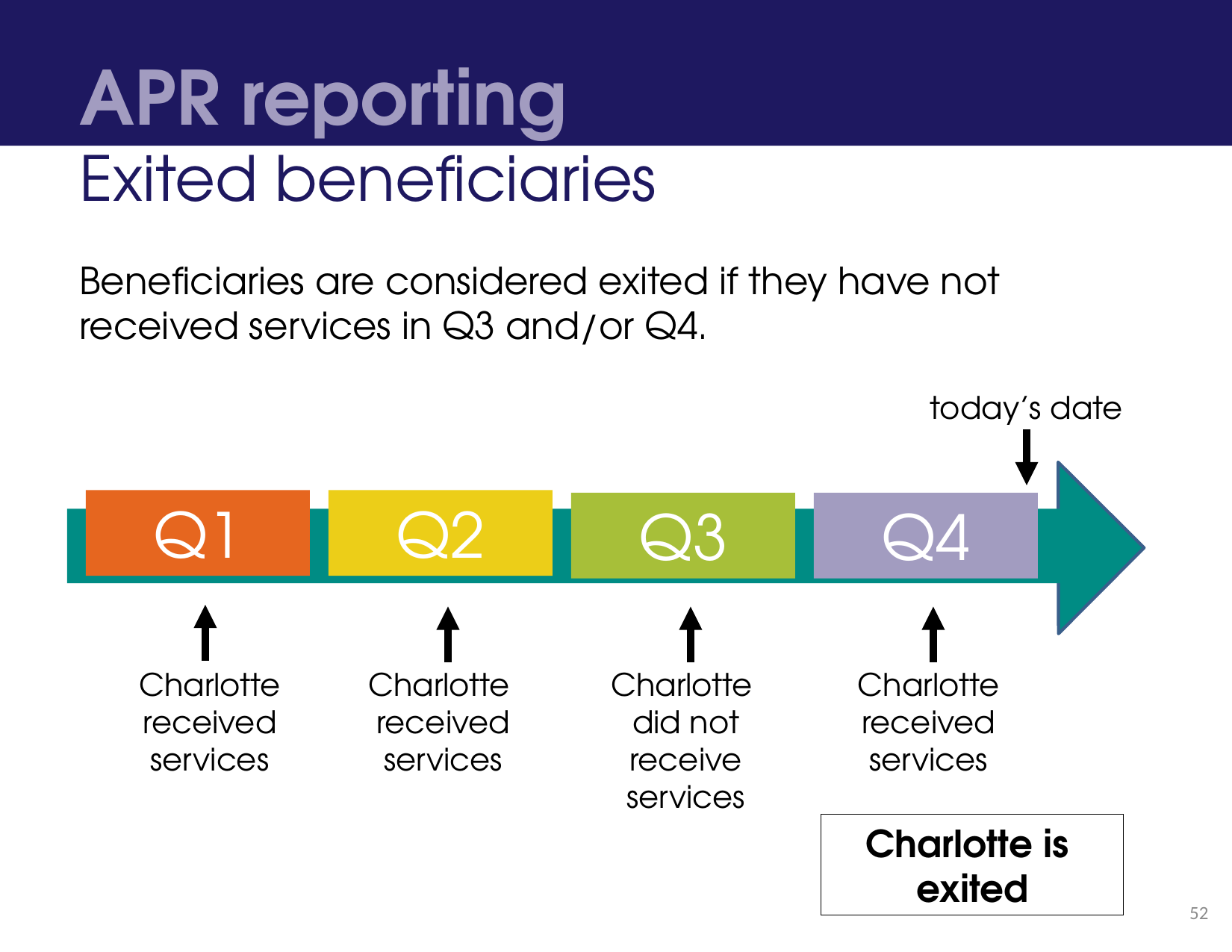

# APR reporting
Exited beneficiaries
Beneficiaries are considered exited if they have not received services in Q3 and/or Q4.
today’s date

Q1

Q2
Q3
Q4
Charlotte received services
Charlotte
received services
Charlotte
did not receive services
Charlotte received services
Charlotte is
exited
52